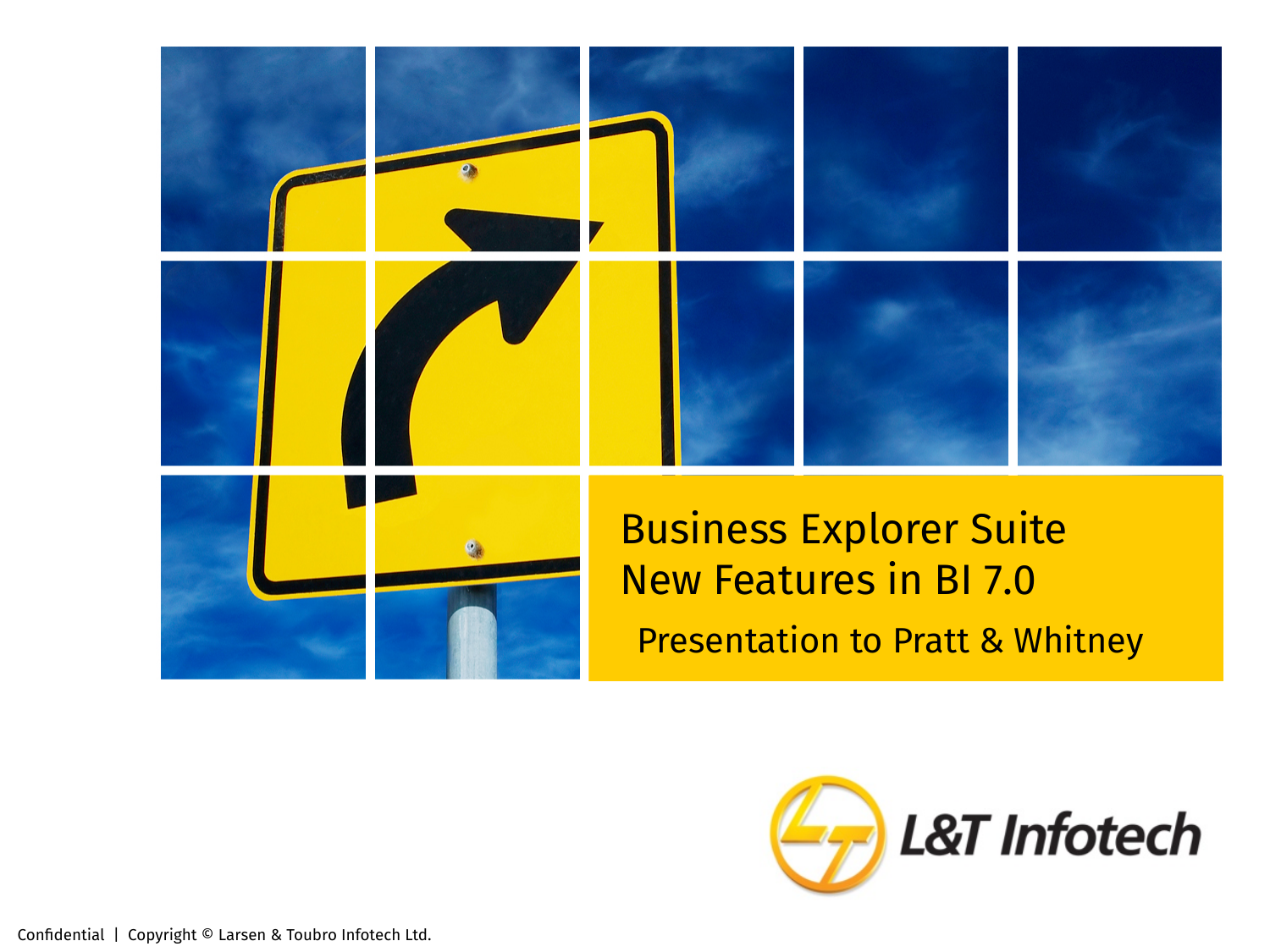

Business Explorer Suite
New Features in BI 7.0
Presentation to Pratt & Whitney
Confidential  |  Copyright © Larsen & Toubro Infotech Ltd.